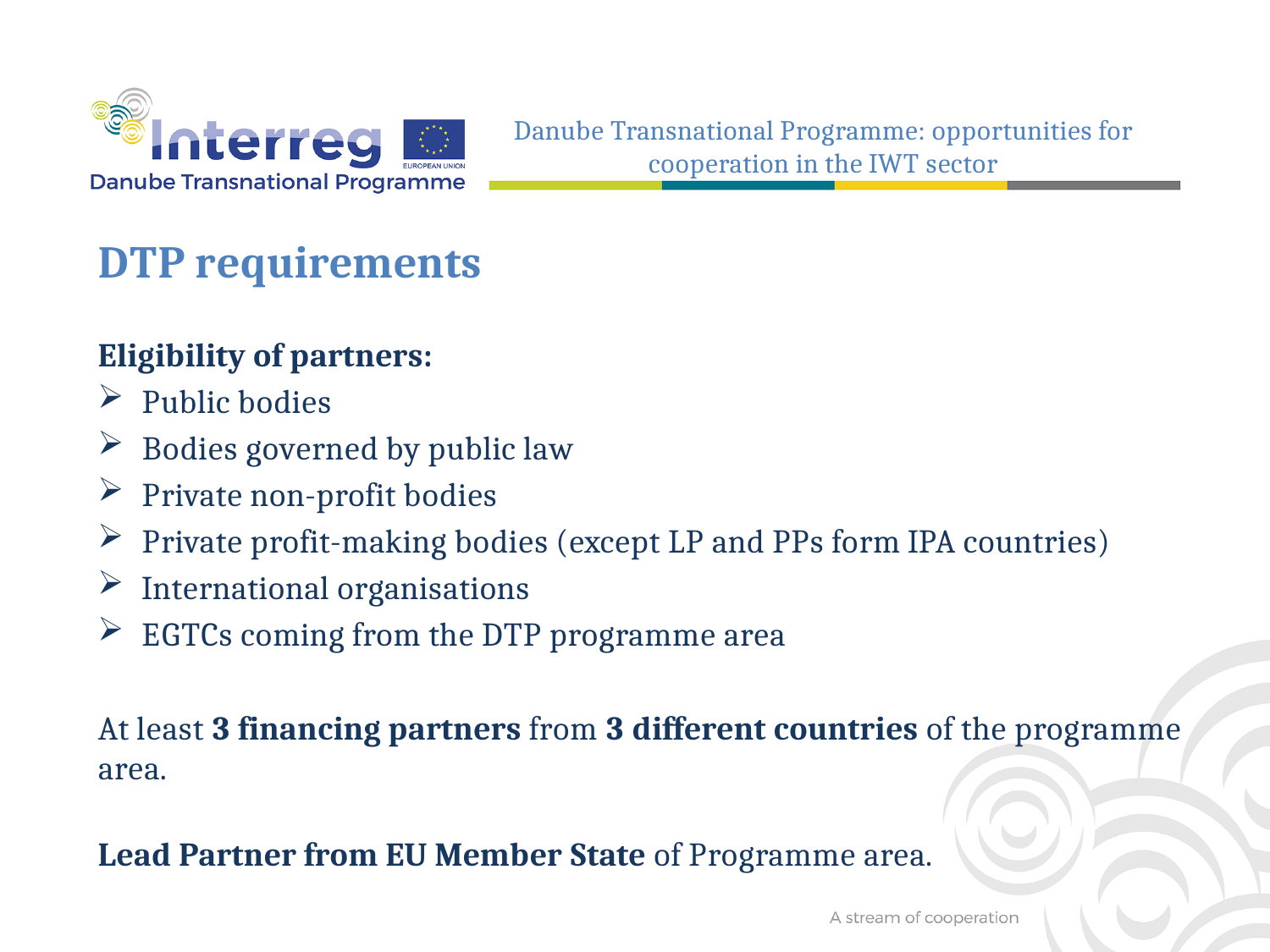

Danube Transnational Programme: opportunities for cooperation in the IWT sector
DTP requirements

Eligibility of partners:
Public bodies
Bodies governed by public law
Private non-profit bodies
Private profit-making bodies (except LP and PPs form IPA countries)
International organisations
EGTCs coming from the DTP programme area

At least 3 financing partners from 3 different countries of the programme area.

Lead Partner from EU Member State of Programme area.